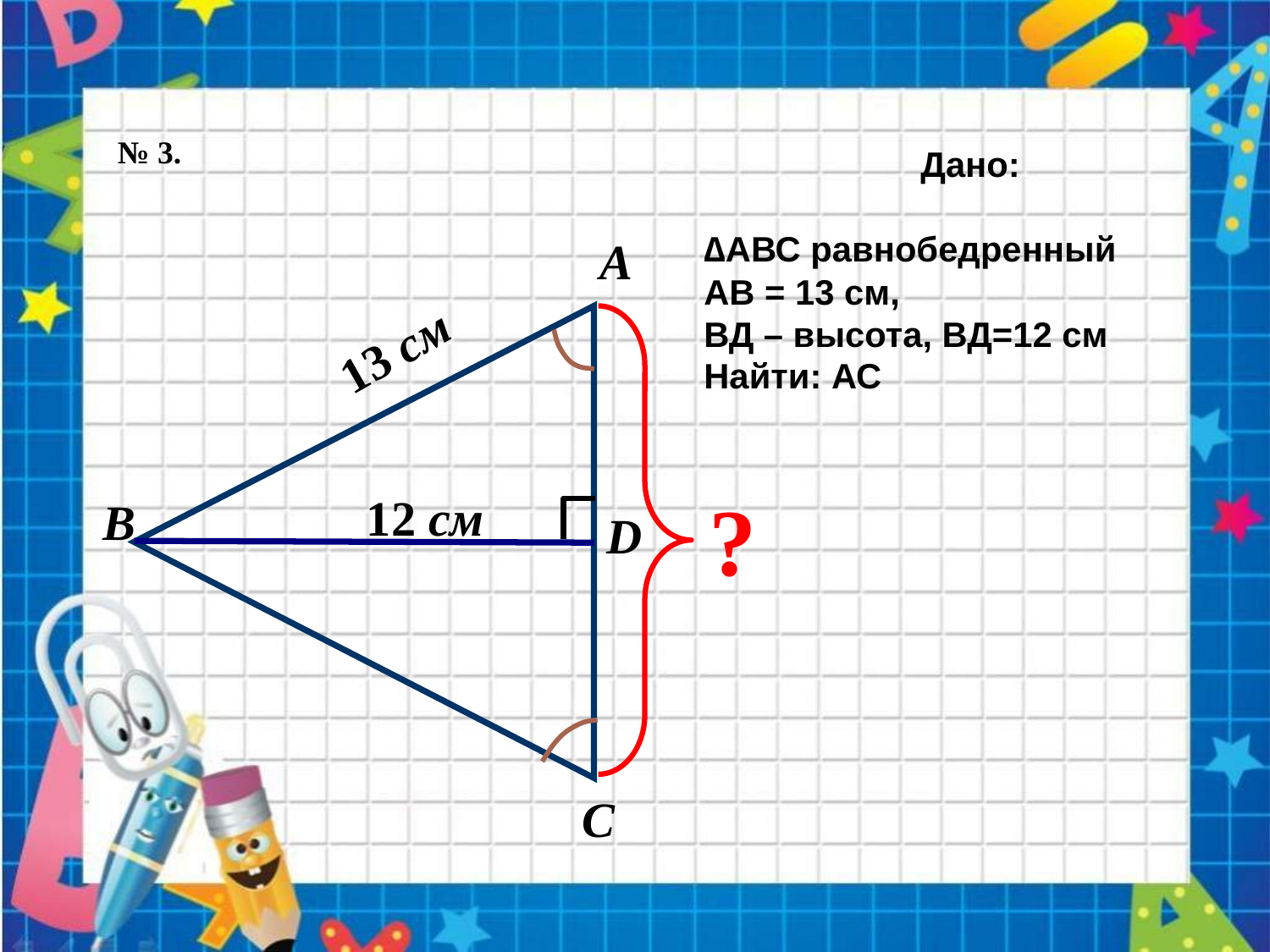

№ 3.
Дано:

∆АВС равнобедренный
АВ = 13 см,
ВД – высота, ВД=12 см
Найти: АС

А

?
12 см
B

D

C
13 см